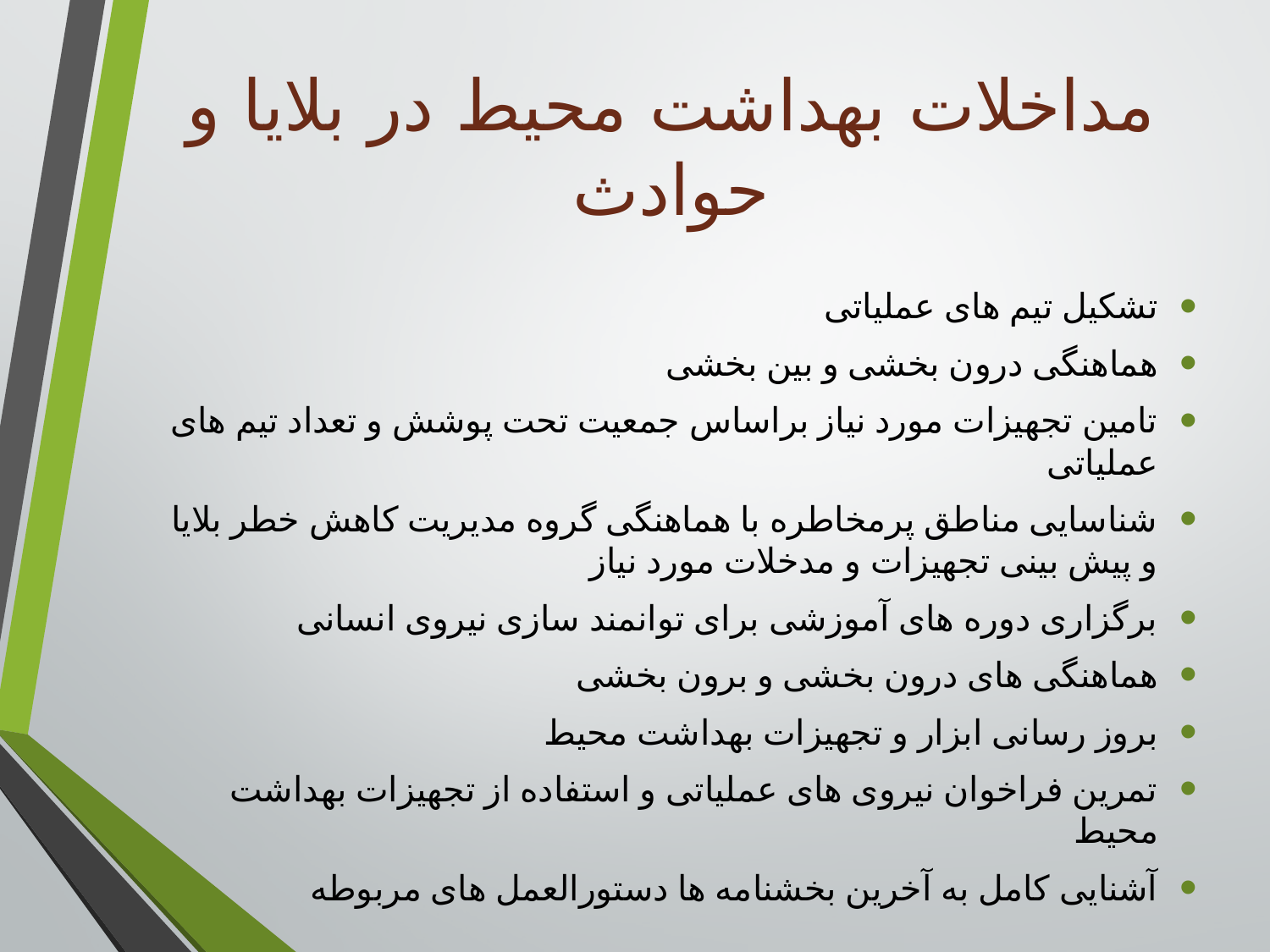

# مداخلات بهداشت محیط در بلایا و حوادث
تشکیل تیم های عملیاتی
هماهنگی درون بخشی و بین بخشی
تامین تجهیزات مورد نیاز براساس جمعیت تحت پوشش و تعداد تیم های عملیاتی
شناسایی مناطق پرمخاطره با هماهنگی گروه مدیریت کاهش خطر بلایا و پیش بینی تجهیزات و مدخلات مورد نیاز
برگزاری دوره های آموزشی برای توانمند سازی نیروی انسانی
هماهنگی های درون بخشی و برون بخشی
بروز رسانی ابزار و تجهیزات بهداشت محیط
تمرین فراخوان نیروی های عملیاتی و استفاده از تجهیزات بهداشت محیط
آشنایی کامل به آخرین بخشنامه ها دستورالعمل های مربوطه